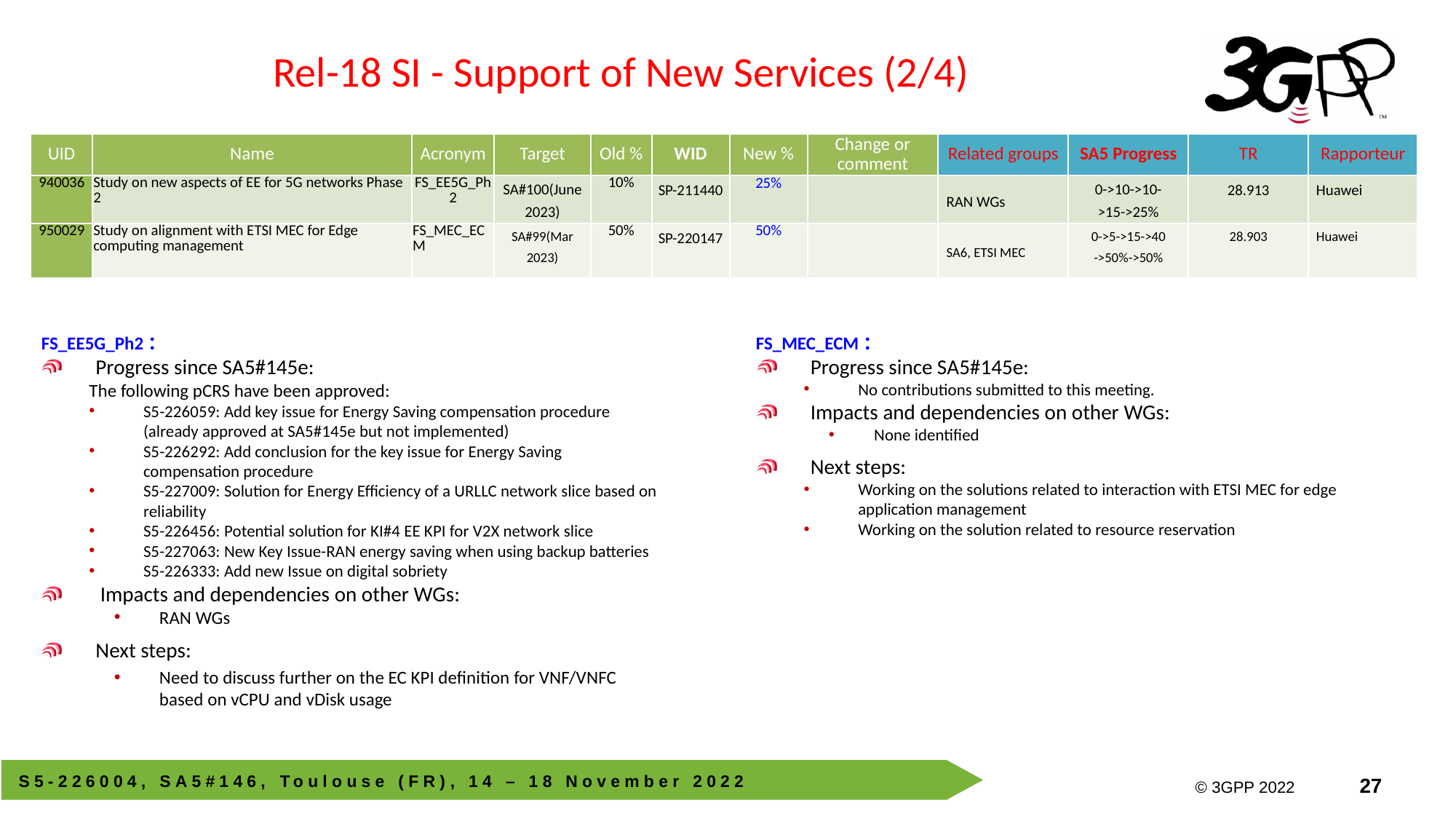

# Rel-18 SI - Support of New Services (2/4)
| UID | Name | Acronym | Target | Old % | WID | New % | Change or comment | Related groups | SA5 Progress | TR | Rapporteur |
| --- | --- | --- | --- | --- | --- | --- | --- | --- | --- | --- | --- |
| 940036 | Study on new aspects of EE for 5G networks Phase 2 | FS\_EE5G\_Ph2 | SA#100(June 2023) | 10% | SP-211440 | 25% |  | RAN WGs | 0->10->10->15->25% | 28.913 | Huawei |
| 950029 | Study on alignment with ETSI MEC for Edge computing management | FS\_MEC\_ECM | SA#99(Mar 2023) | 50% | SP-220147 | 50% |  | SA6, ETSI MEC | 0->5->15->40 ->50%->50% | 28.903 | Huawei |
FS_EE5G_Ph2：
Progress since SA5#145e:
The following pCRS have been approved:
S5-226059: Add key issue for Energy Saving compensation procedure (already approved at SA5#145e but not implemented)
S5-226292: Add conclusion for the key issue for Energy Saving compensation procedure
S5-227009: Solution for Energy Efficiency of a URLLC network slice based on reliability
S5-226456: Potential solution for KI#4 EE KPI for V2X network slice
S5-227063: New Key Issue-RAN energy saving when using backup batteries
S5-226333: Add new Issue on digital sobriety
 Impacts and dependencies on other WGs:
RAN WGs
Next steps:
Need to discuss further on the EC KPI definition for VNF/VNFC based on vCPU and vDisk usage
FS_MEC_ECM：
Progress since SA5#145e:
No contributions submitted to this meeting.
Impacts and dependencies on other WGs:
None identified
Next steps:
Working on the solutions related to interaction with ETSI MEC for edge application management
Working on the solution related to resource reservation